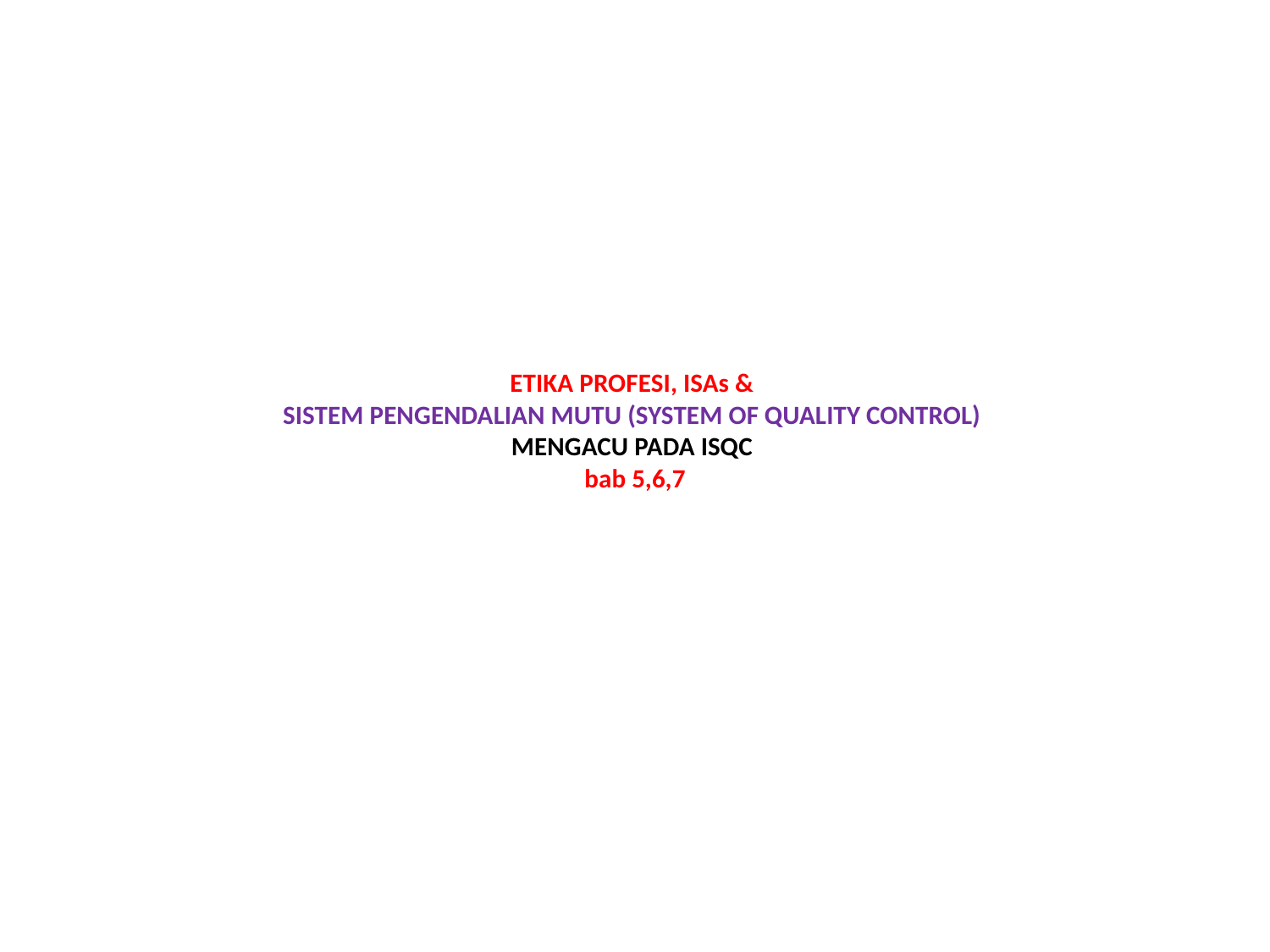

# ETIKA PROFESI, ISAs & SISTEM PENGENDALIAN MUTU (SYSTEM OF QUALITY CONTROL) MENGACU PADA ISQC bab 5,6,7